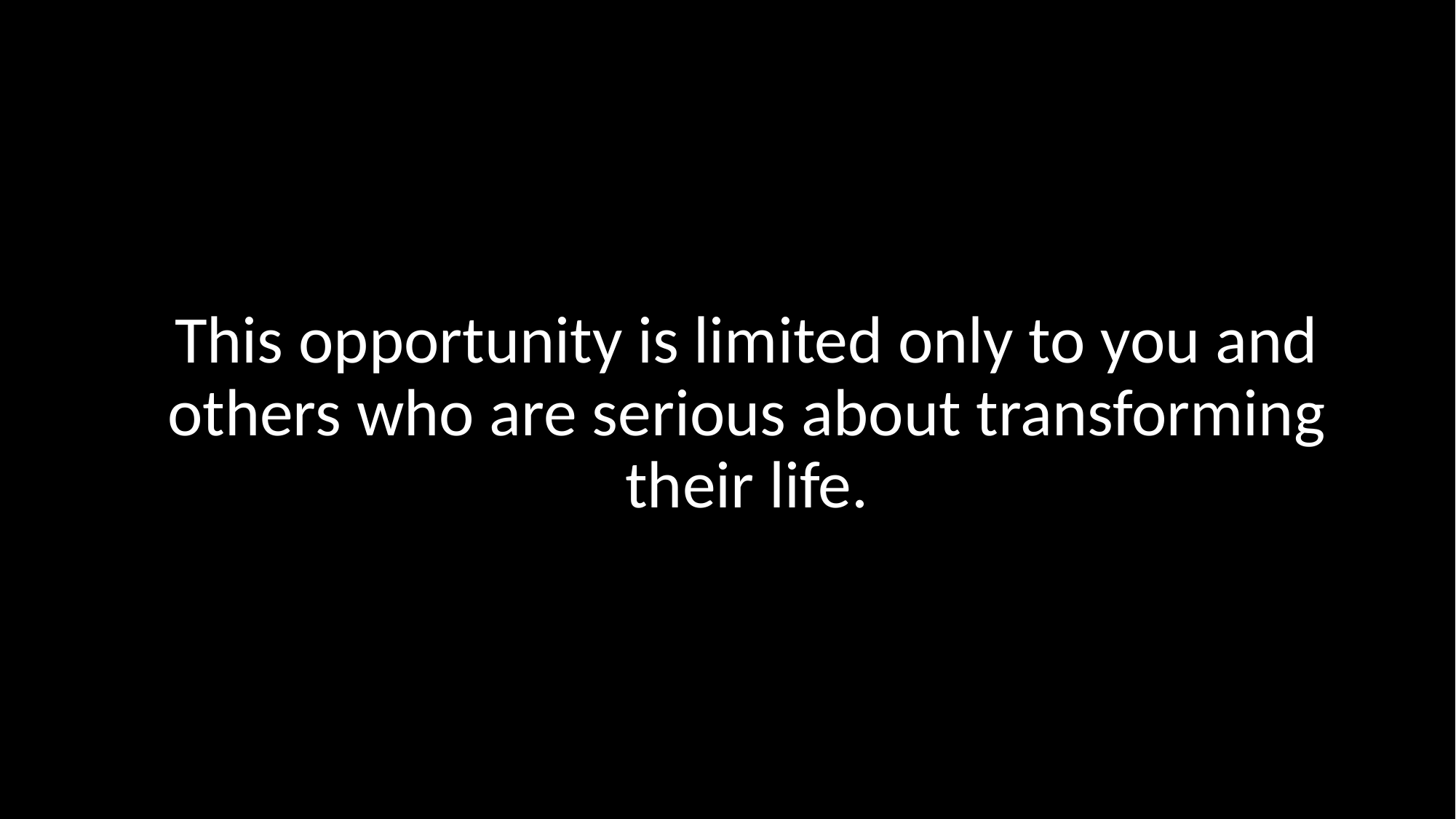

This opportunity is limited only to you and others who are serious about transforming their life.